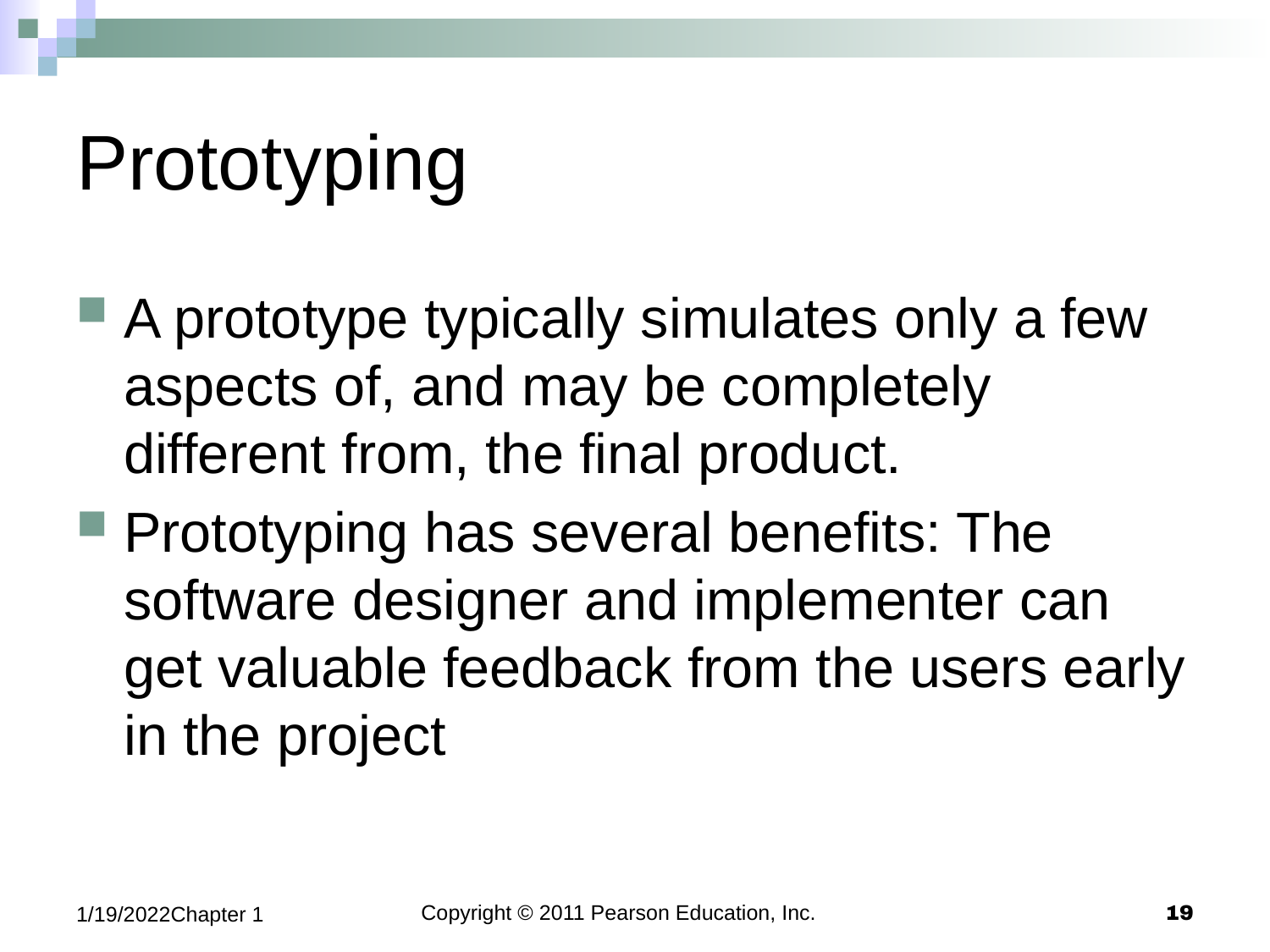

# Prototyping
A prototype typically simulates only a few aspects of, and may be completely different from, the final product.
Prototyping has several benefits: The software designer and implementer can get valuable feedback from the users early in the project

1/19/2022Chapter 1
Copyright © 2011 Pearson Education, Inc.
19